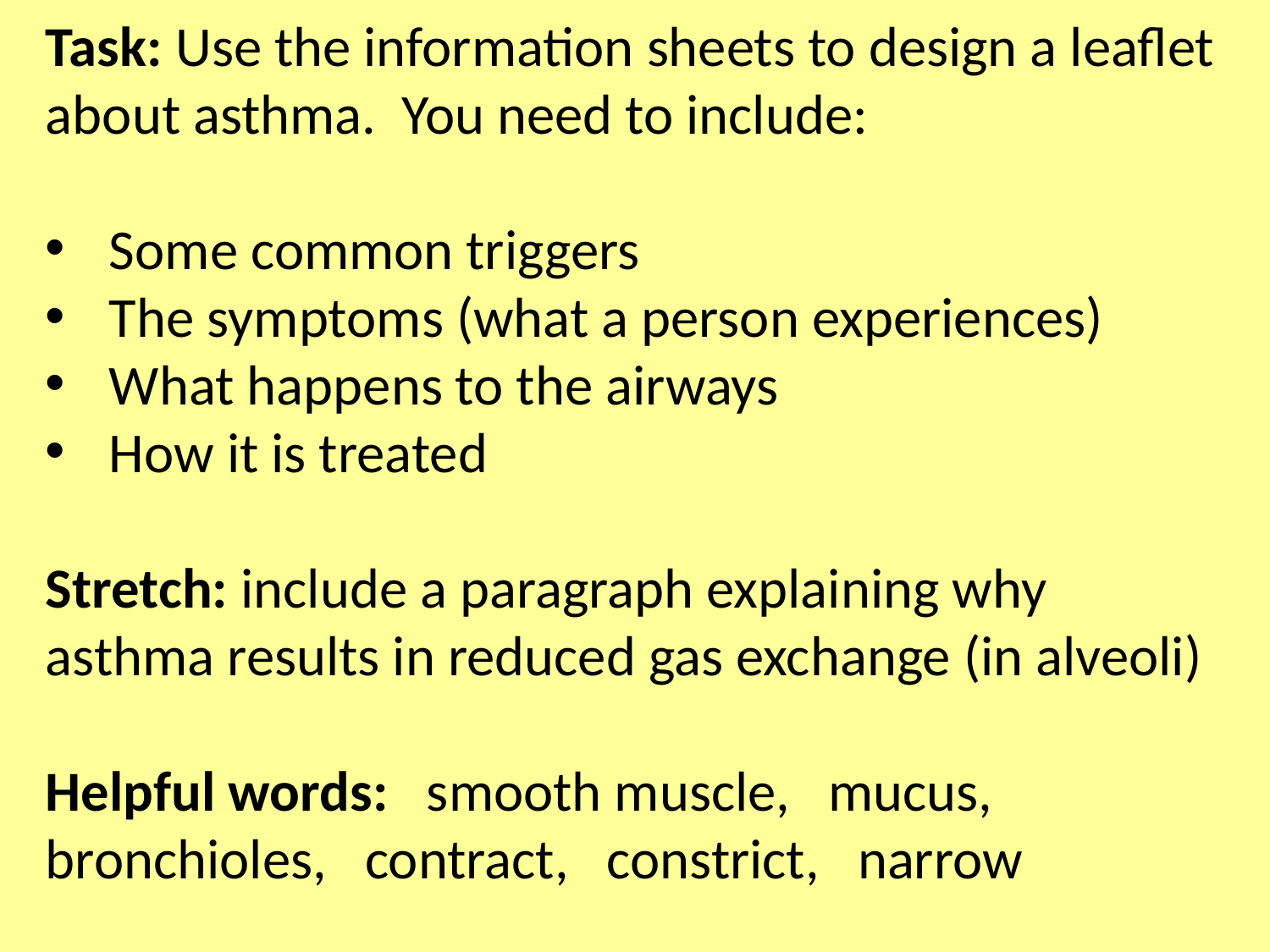

Task: Use the information sheets to design a leaflet about asthma.  You need to include:

Some common triggers
The symptoms (what a person experiences)
What happens to the airways
How it is treated

Stretch: include a paragraph explaining why asthma results in reduced gas exchange (in alveoli)

Helpful words:   smooth muscle,   mucus, bronchioles,   contract,   constrict,   narrow